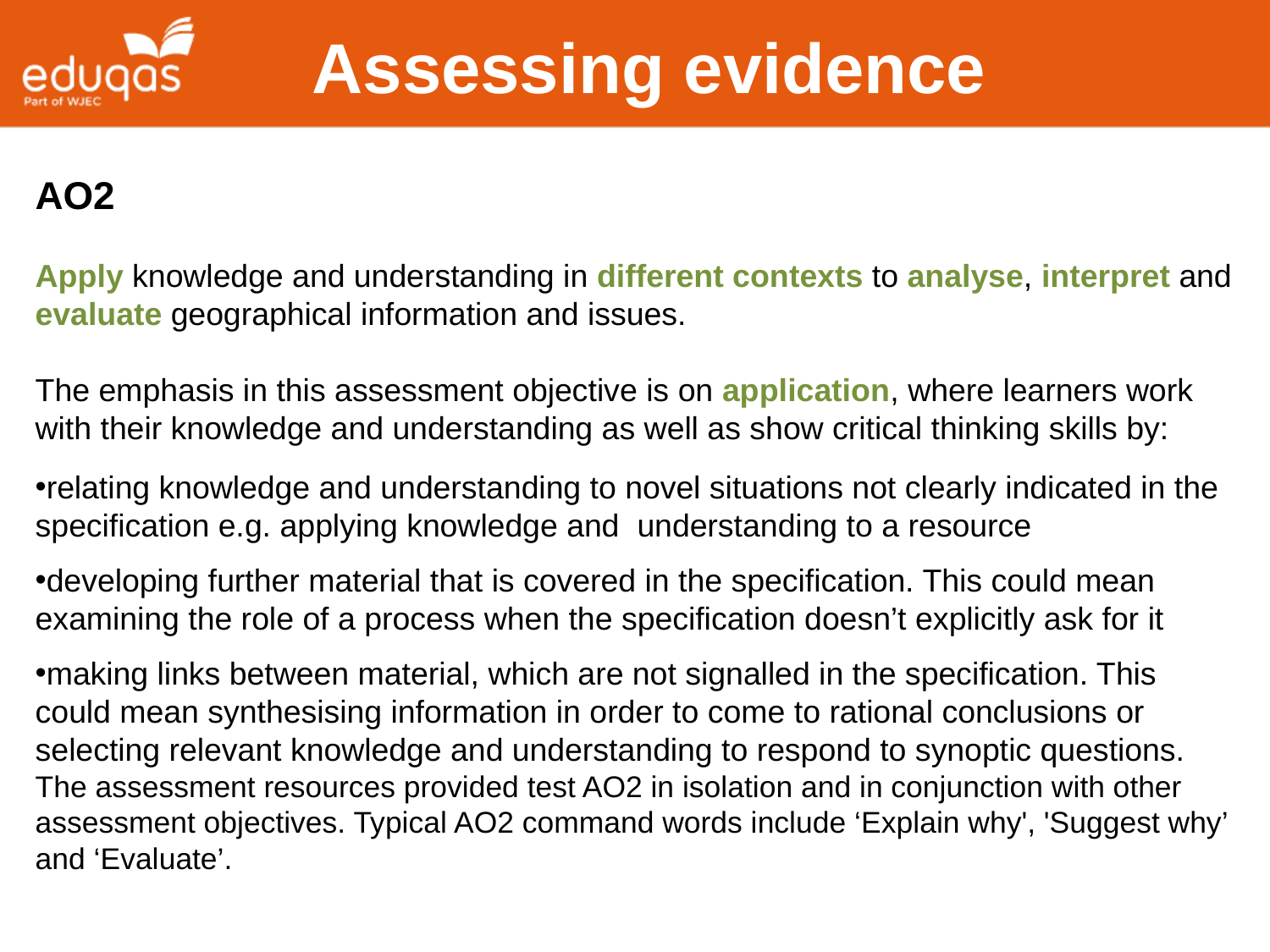

Assessing evidence
AO2

Apply knowledge and understanding in different contexts to analyse, interpret and evaluate geographical information and issues.

The emphasis in this assessment objective is on application, where learners work with their knowledge and understanding as well as show critical thinking skills by:

relating knowledge and understanding to novel situations not clearly indicated in the specification e.g. applying knowledge and  understanding to a resource

developing further material that is covered in the specification. This could mean examining the role of a process when the specification doesn’t explicitly ask for it

making links between material, which are not signalled in the specification. This could mean synthesising information in order to come to rational conclusions or selecting relevant knowledge and understanding to respond to synoptic questions.
The assessment resources provided test AO2 in isolation and in conjunction with other assessment objectives. Typical AO2 command words include ‘Explain why', 'Suggest why’ and ‘Evaluate’.